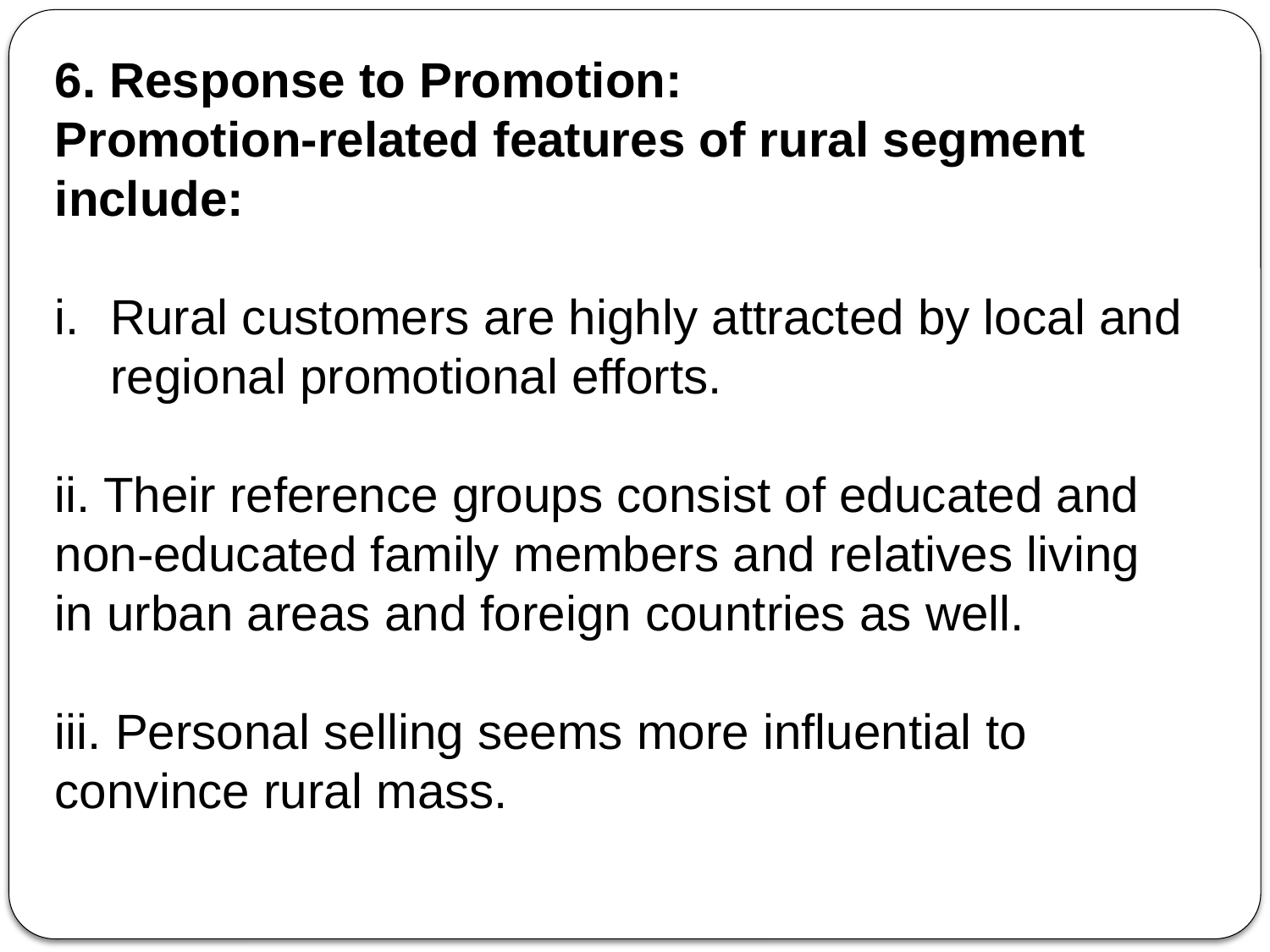

6. Response to Promotion:
Promotion-related features of rural segment include:

Rural customers are highly attracted by local and regional promotional efforts.

ii. Their reference groups consist of educated and non-educated family members and relatives living
in urban areas and foreign countries as well.

iii. Personal selling seems more influential to convince rural mass.